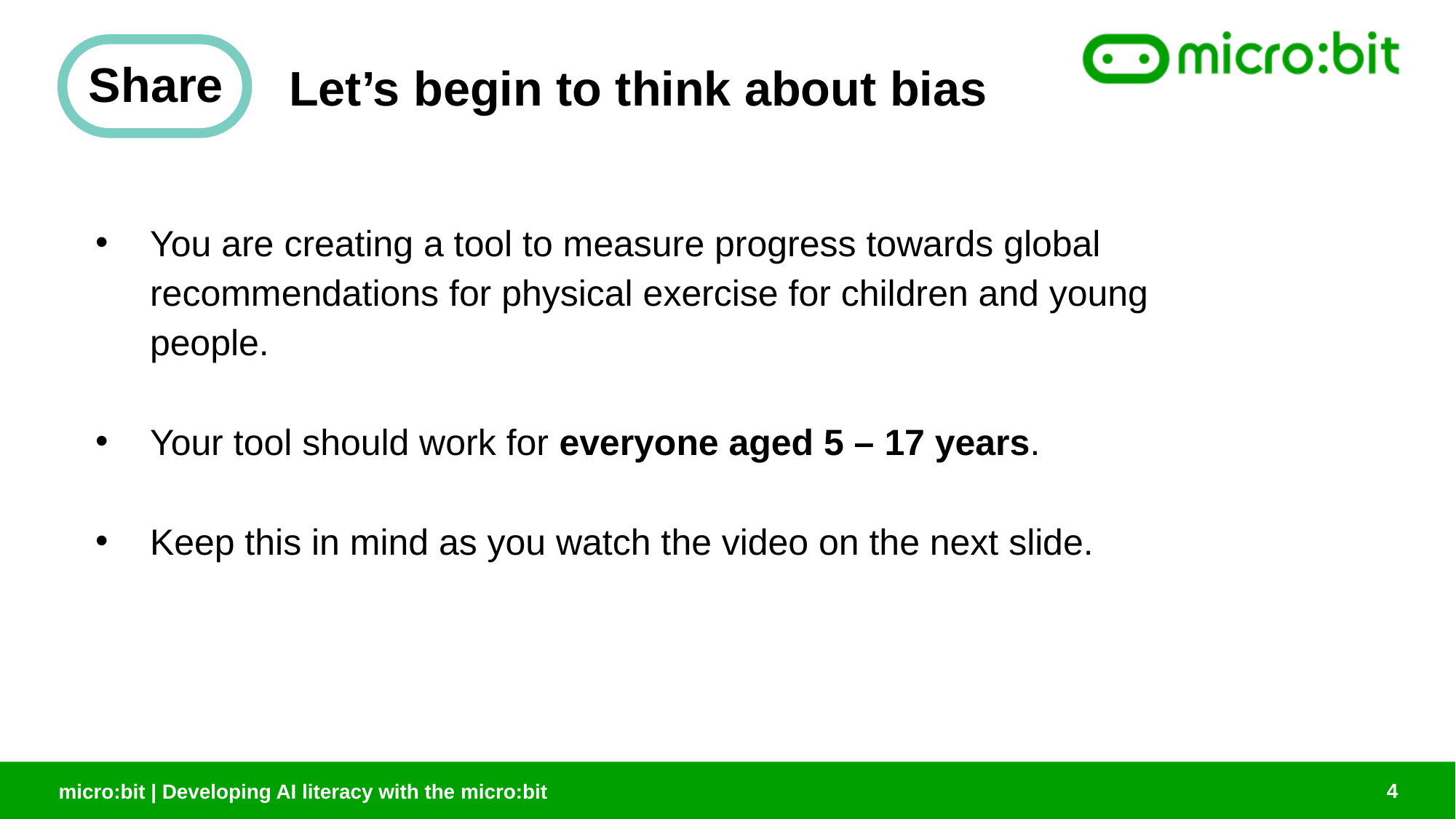

Share
# Let’s begin to think about bias

You are creating a tool to measure progress towards global recommendations for physical exercise for children and young people.

Your tool should work for everyone aged 5 – 17 years.

Keep this in mind as you watch the video on the next slide.